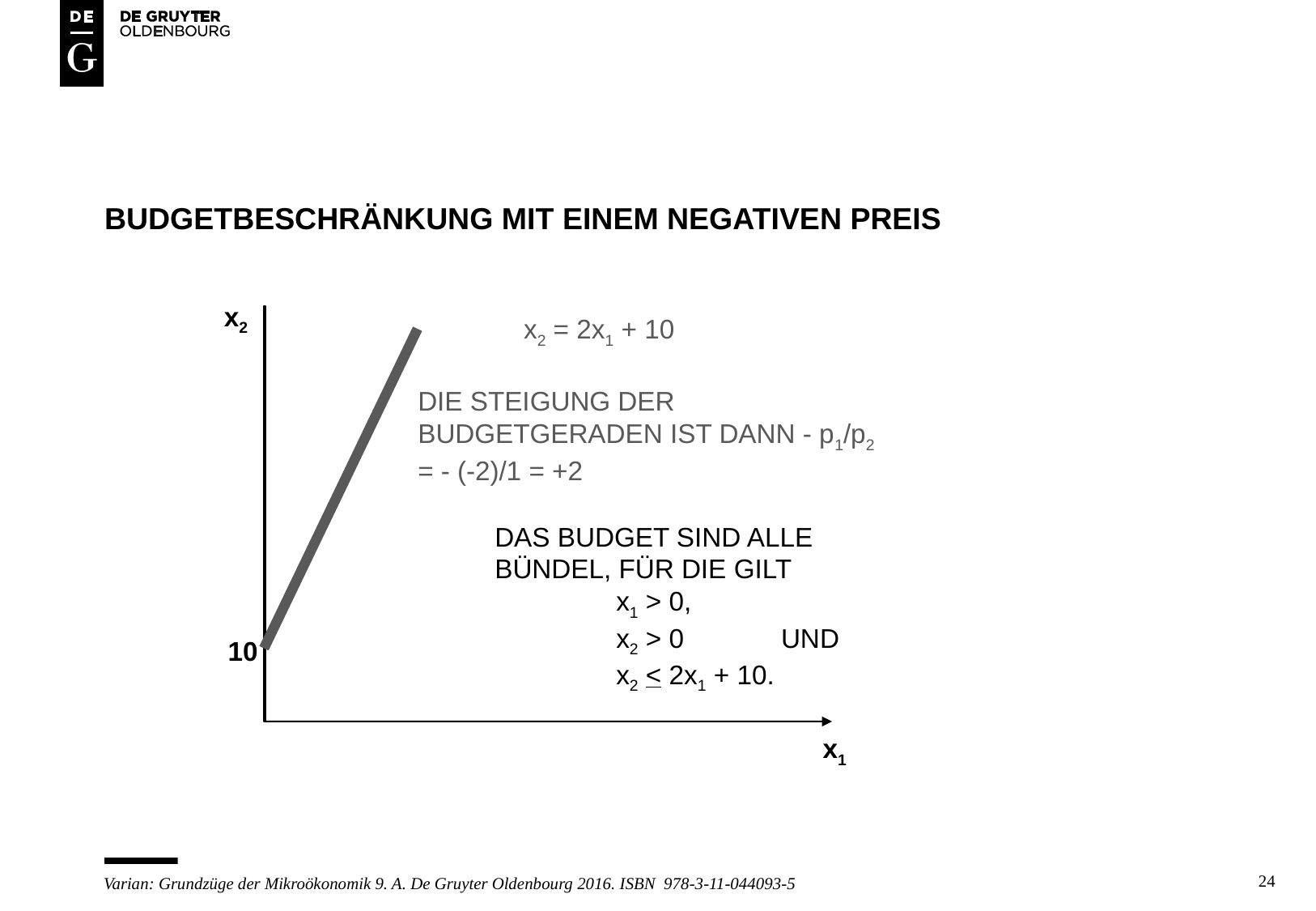

# Budgetbeschränkung mit einem negativen Preis
x2

x2 = 2x1 + 10

DIE STEIGUNG DER BUDGETGERADEN IST DANN - p1/p2 = - (-2)/1 = +2
DAS BUDGET SIND ALLE BÜNDEL, FÜR DIE GILT
	x1 > 0,
	x2 > 0             UND
	x2 < 2x1 + 10.
10

x1
24
Varian: Grundzüge der Mikroökonomik 9. A. De Gruyter Oldenbourg 2016. ISBN  978-3-11-044093-5